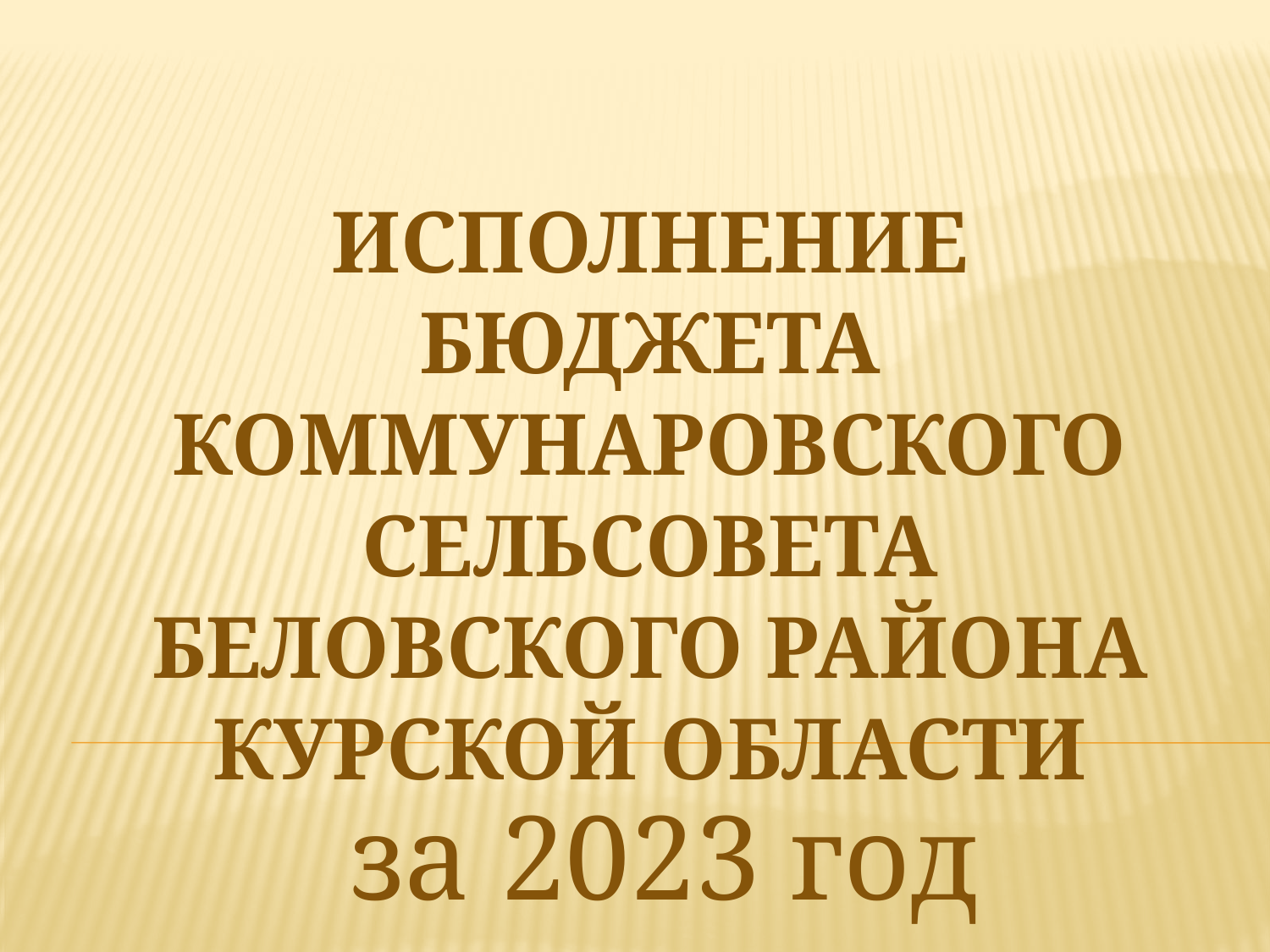

# Исполнение бюджета коммунаровского сельсовета Беловского района Курской области
за 2023 год